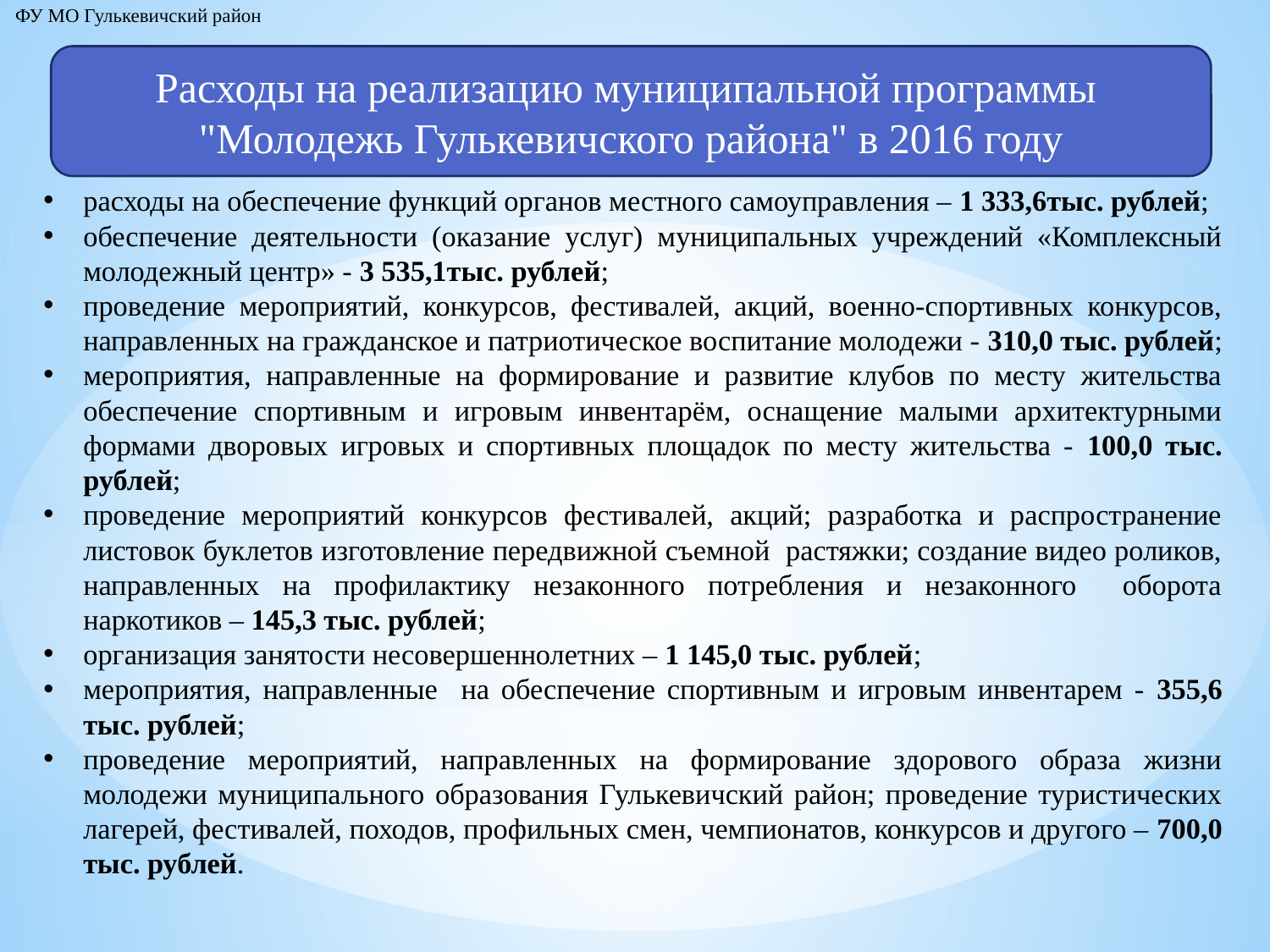

ФУ МО Гулькевичский район
Расходы на реализацию муниципальной программы
"Молодежь Гулькевичского района" в 2016 году
расходы на обеспечение функций органов местного самоуправления – 1 333,6тыс. рублей;
обеспечение деятельности (оказание услуг) муниципальных учреждений «Комплексный молодежный центр» - 3 535,1тыс. рублей;
проведение мероприятий, конкурсов, фестивалей, акций, военно-спортивных конкурсов, направленных на гражданское и патриотическое воспитание молодежи - 310,0 тыс. рублей;
мероприятия, направленные на формирование и развитие клубов по месту жительства обеспечение спортивным и игровым инвентарём, оснащение малыми архитектурными формами дворовых игровых и спортивных площадок по месту жительства - 100,0 тыс. рублей;
проведение мероприятий конкурсов фестивалей, акций; разработка и распространение листовок буклетов изготовление передвижной съемной  растяжки; создание видео роликов, направленных на профилактику незаконного потребления и незаконного  оборота наркотиков – 145,3 тыс. рублей;
организация занятости несовершеннолетних – 1 145,0 тыс. рублей;
мероприятия, направленные  на обеспечение спортивным и игровым инвентарем - 355,6 тыс. рублей;
проведение мероприятий, направленных на формирование здорового образа жизни молодежи муниципального образования Гулькевичский район; проведение туристических лагерей, фестивалей, походов, профильных смен, чемпионатов, конкурсов и другого – 700,0 тыс. рублей.